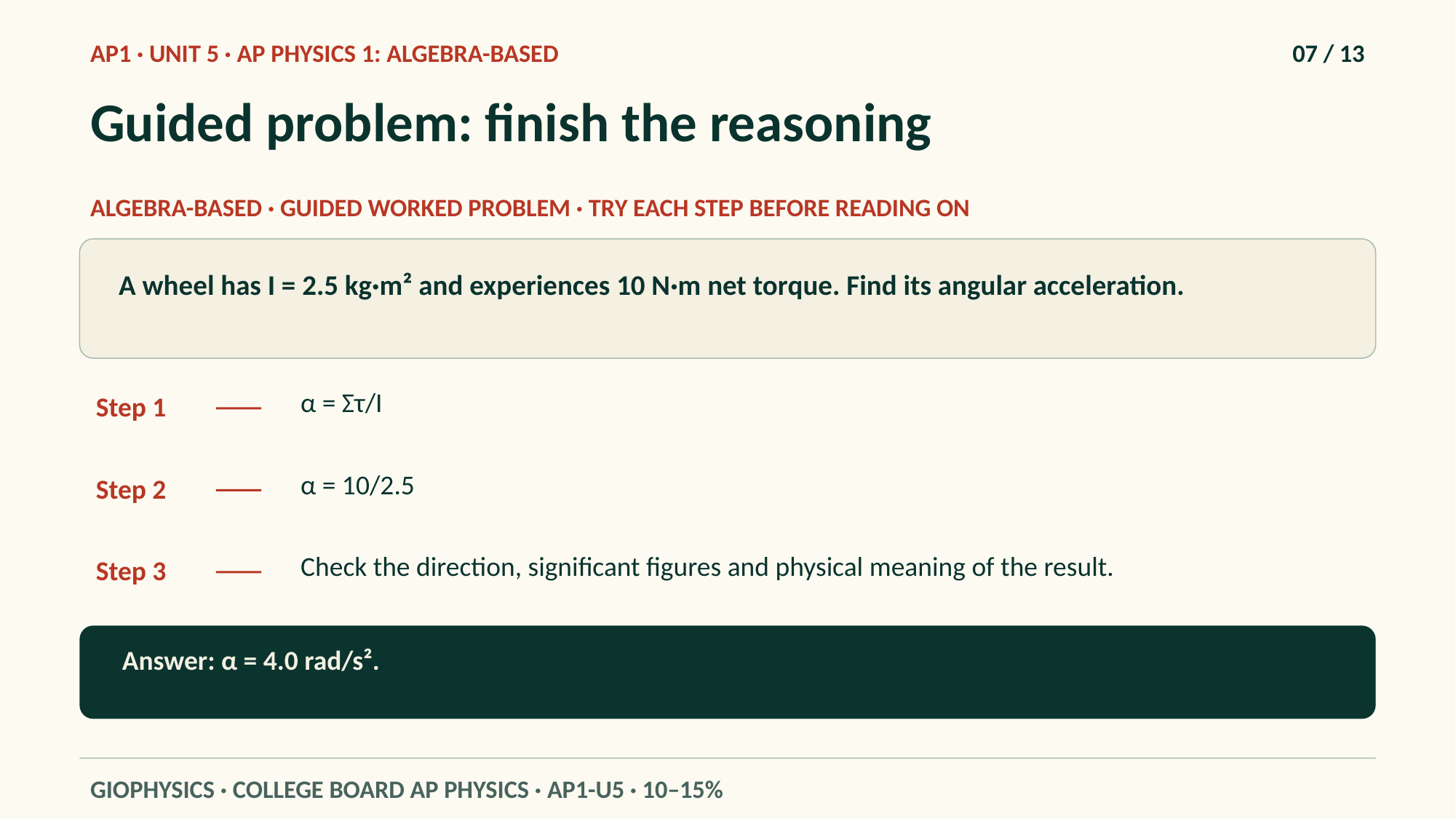

AP1 · UNIT 5 · AP PHYSICS 1: ALGEBRA-BASED
07 / 13
Guided problem: finish the reasoning
ALGEBRA-BASED · GUIDED WORKED PROBLEM · TRY EACH STEP BEFORE READING ON

A wheel has I = 2.5 kg·m² and experiences 10 N·m net torque. Find its angular acceleration.
α = Στ/I
Step 1

α = 10/2.5
Step 2

Check the direction, significant figures and physical meaning of the result.
Step 3

Answer: α = 4.0 rad/s².

GIOPHYSICS · COLLEGE BOARD AP PHYSICS · AP1-U5 · 10–15%